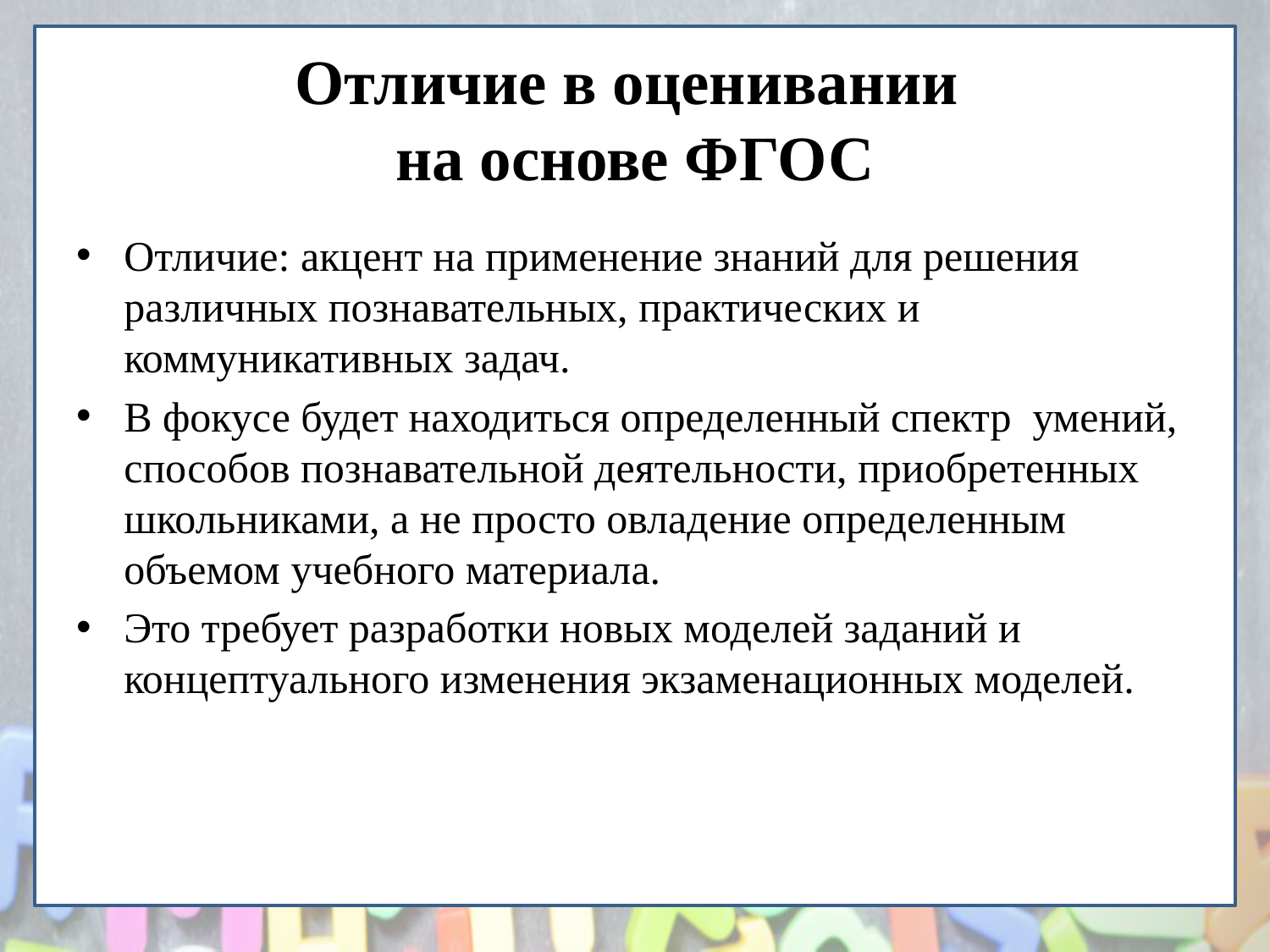

# Отличие в оценивании на основе ФГОС
Отличие: акцент на применение знаний для решения различных познавательных, практических и коммуникативных задач.
В фокусе будет находиться определенный спектр  умений, способов познавательной деятельности, приобретенных школьниками, а не просто овладение определенным объемом учебного материала.
Это требует разработки новых моделей заданий и концептуального изменения экзаменационных моделей.